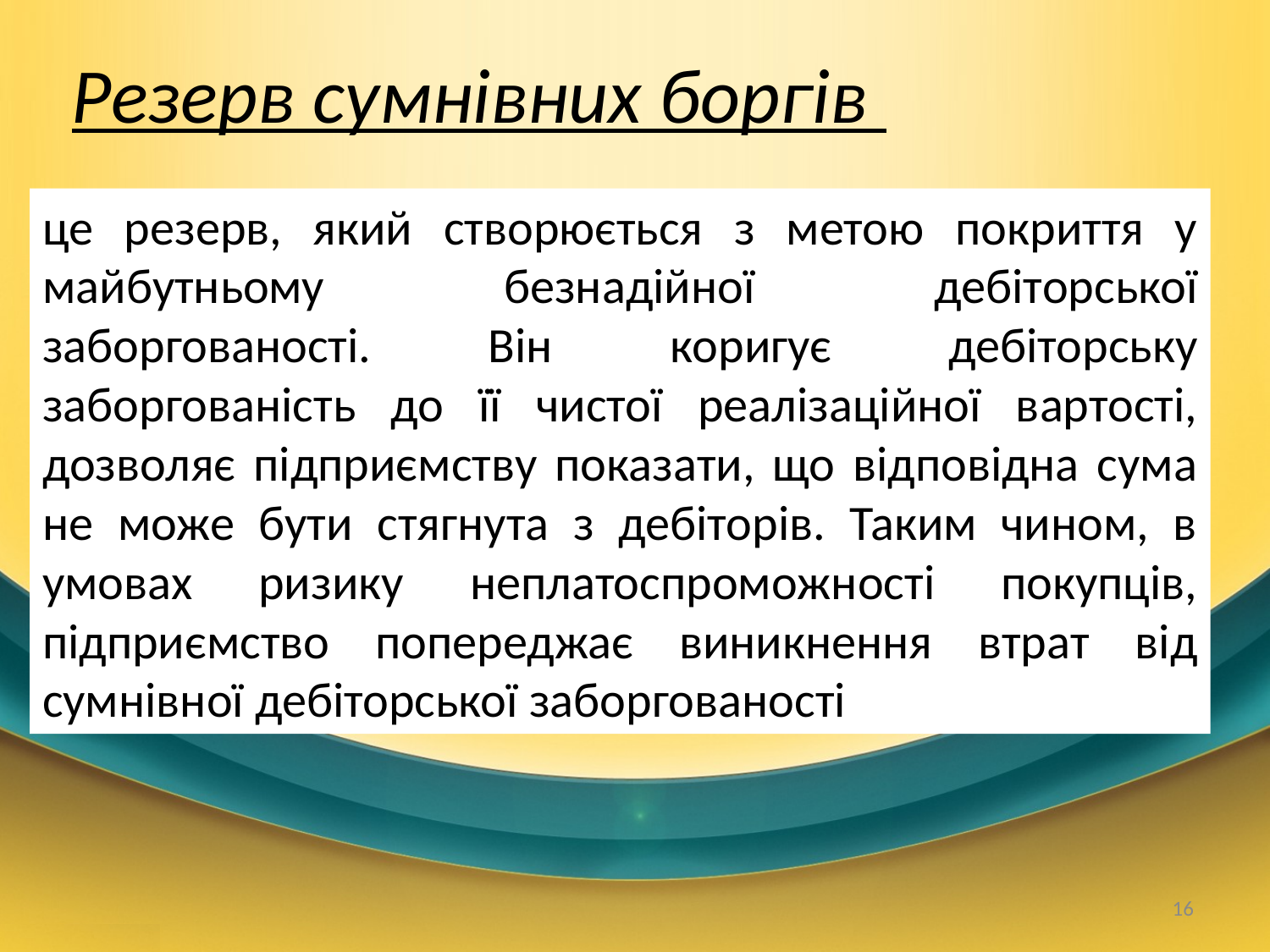

Резерв сумнівних боргів
це резерв, який створюється з метою покриття у майбутньому безнадійної дебіторської заборгованості. Він коригує дебіторську заборгованість до її чистої реалізаційної вартості, дозволяє підприємству показати, що відповідна сума не може бути стягнута з дебіторів. Таким чином, в умовах ризику неплатоспроможності покупців, підприємство попереджає виникнення втрат від сумнівної дебіторської заборгованості
16